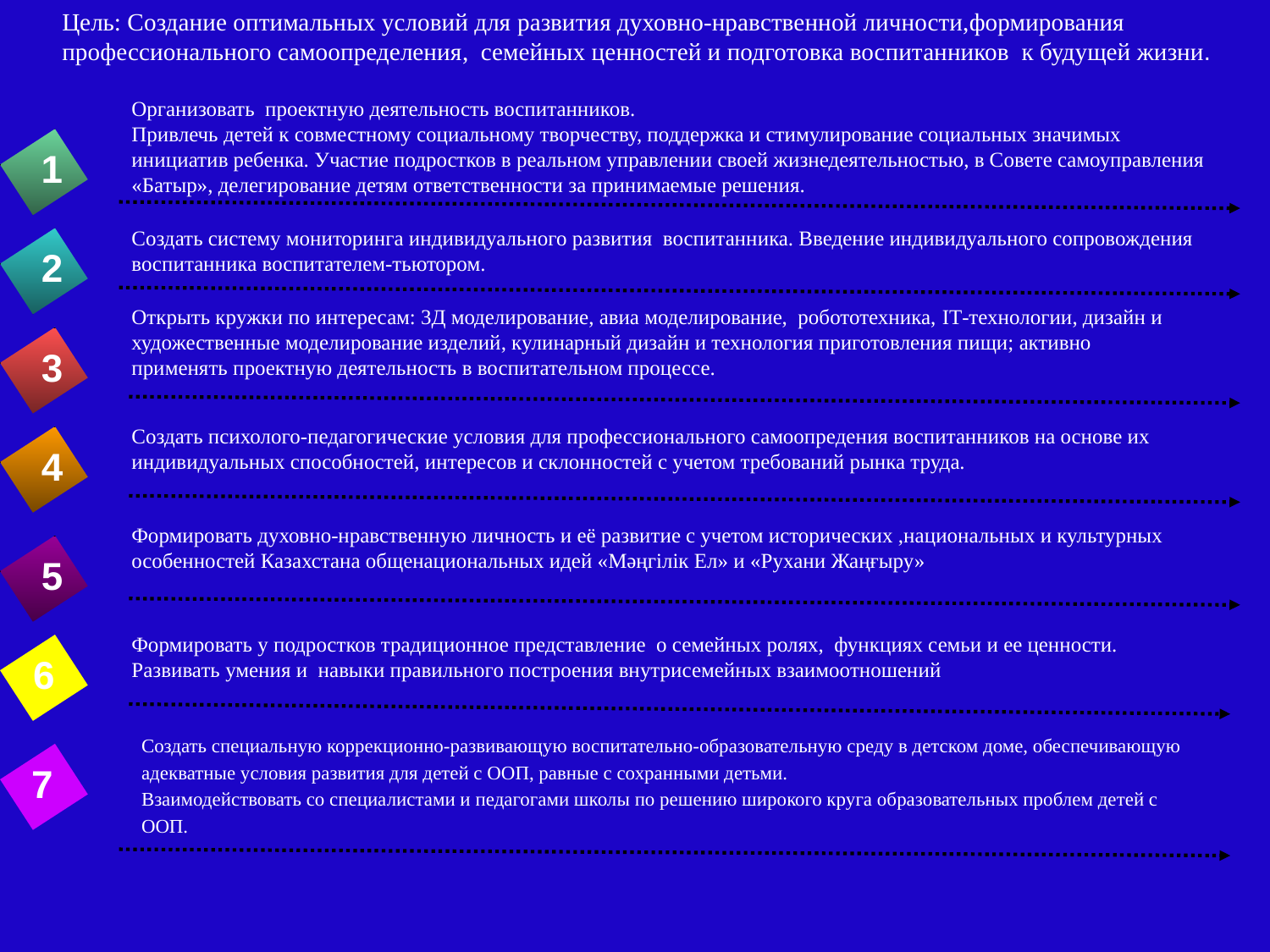

Цель: Создание оптимальных условий для развития духовно-нравственной личности,формирования
профессионального самоопределения,  семейных ценностей и подготовка воспитанников  к будущей жизни.
Организовать  проектную деятельность воспитанников.
Привлечь детей к совместному социальному творчеству, поддержка и стимулирование социальных значимых инициатив ребенка. Участие подростков в реальном управлении своей жизнедеятельностью, в Совете самоуправления «Батыр», делегирование детям ответственности за принимаемые решения.
1

Создать систему мониторинга индивидуального развития  воспитанника. Введение индивидуального сопровождения воспитанника воспитателем-тьютором.
2

Открыть кружки по интересам: 3Д моделирование, авиа моделирование,  робототехника, IT-технологии, дизайн и художественные моделирование изделий, кулинарный дизайн и технология приготовления пищи; активно применять проектную деятельность в воспитательном процессе.
3

Создать психолого-педагогические условия для профессионального самоопредения воспитанников на основе их индивидуальных способностей, интересов и склонностей с учетом требований рынка труда.
4

Формировать духовно-нравственную личность и её развитие с учетом исторических ,национальных и культурных особенностей Казахстана общенациональных идей «Мәңгілік Ел» и «Рухани Жаңғыру»
5

Формировать у подростков традиционное представление  о семейных ролях,  функциях семьи и ее ценности. Развивать умения и  навыки правильного построения внутрисемейных взаимоотношений
6

Создать специальную коррекционно-развивающую воспитательно-образовательную среду в детском доме, обеспечивающую адекватные условия развития для детей с ООП, равные с сохранными детьми.
Взаимодействовать со специалистами и педагогами школы по решению широкого круга образовательных проблем детей с ООП.
7